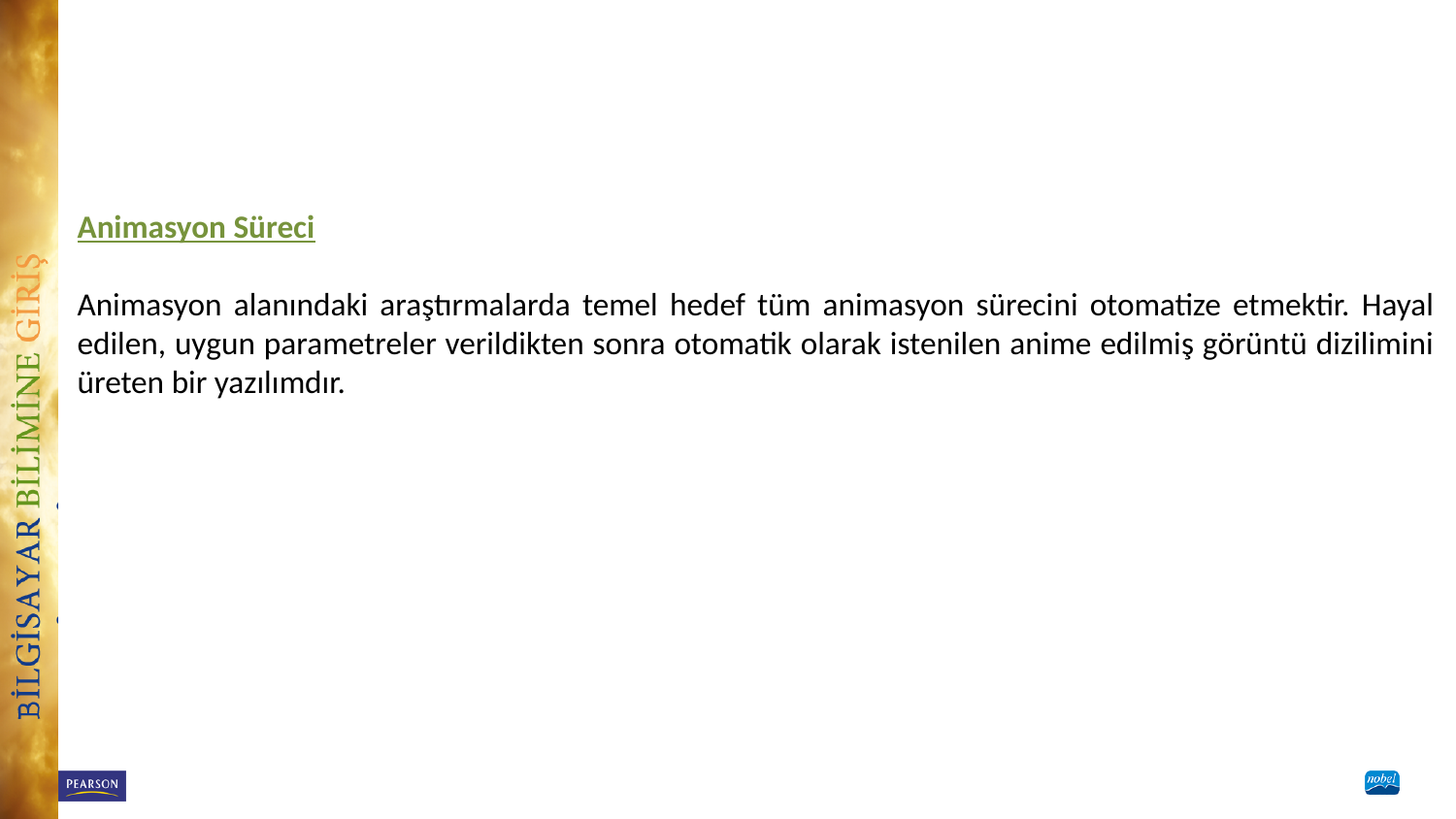

Animasyon Süreci

Animasyon alanındaki araştırmalarda temel hedef tüm animasyon sürecini otomatize etmektir. Hayal edilen, uygun parametreler verildikten sonra otomatik olarak istenilen anime edilmiş görüntü dizilimini üreten bir yazılımdır.